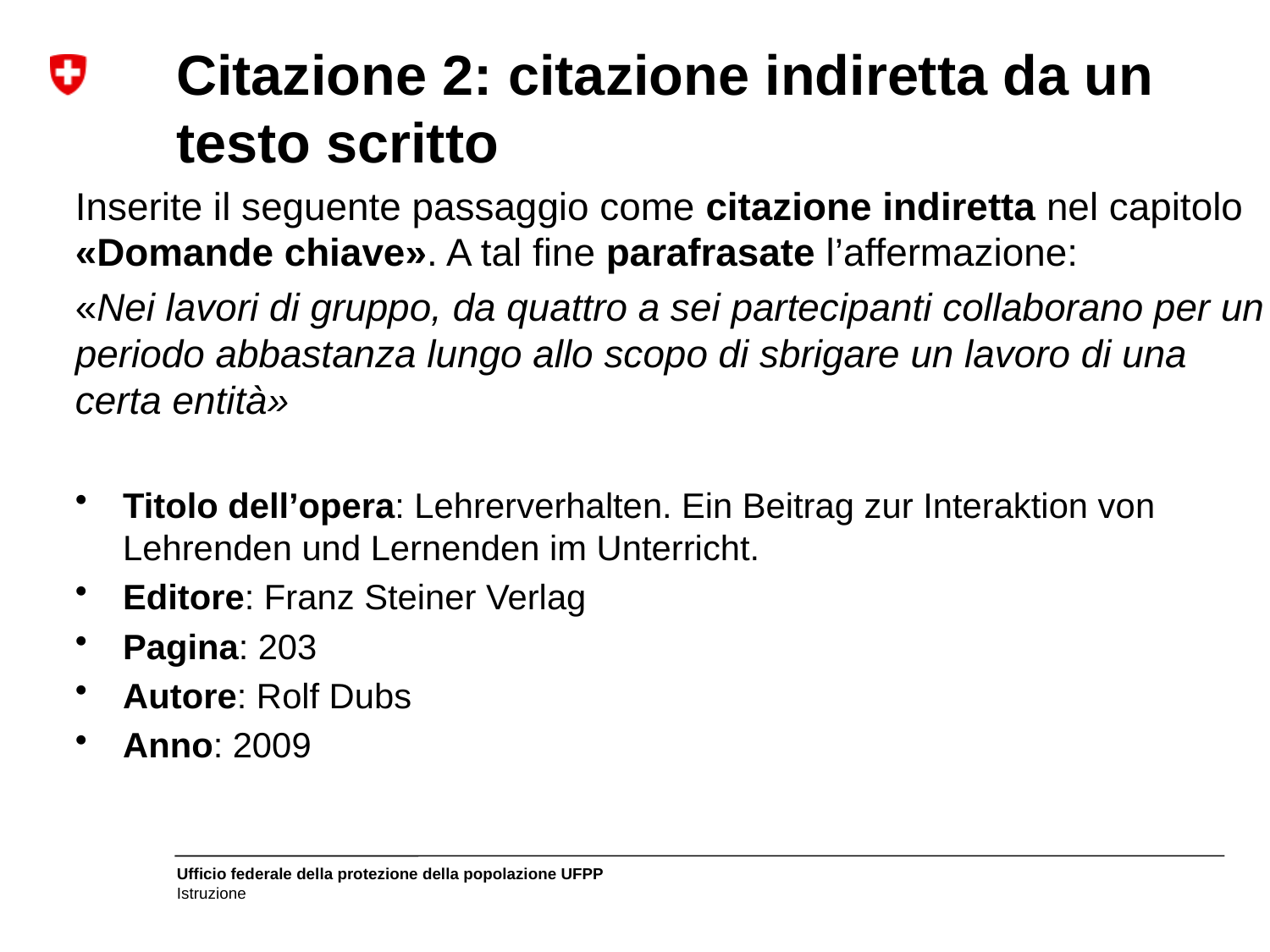

# Citazione 2: citazione indiretta da un testo scritto
Inserite il seguente passaggio come citazione indiretta nel capitolo «Domande chiave». A tal fine parafrasate l’affermazione:
«Nei lavori di gruppo, da quattro a sei partecipanti collaborano per un periodo abbastanza lungo allo scopo di sbrigare un lavoro di una certa entità»

Titolo dell’opera: Lehrerverhalten. Ein Beitrag zur Interaktion von Lehrenden und Lernenden im Unterricht.
Editore: Franz Steiner Verlag
Pagina: 203
Autore: Rolf Dubs
Anno: 2009